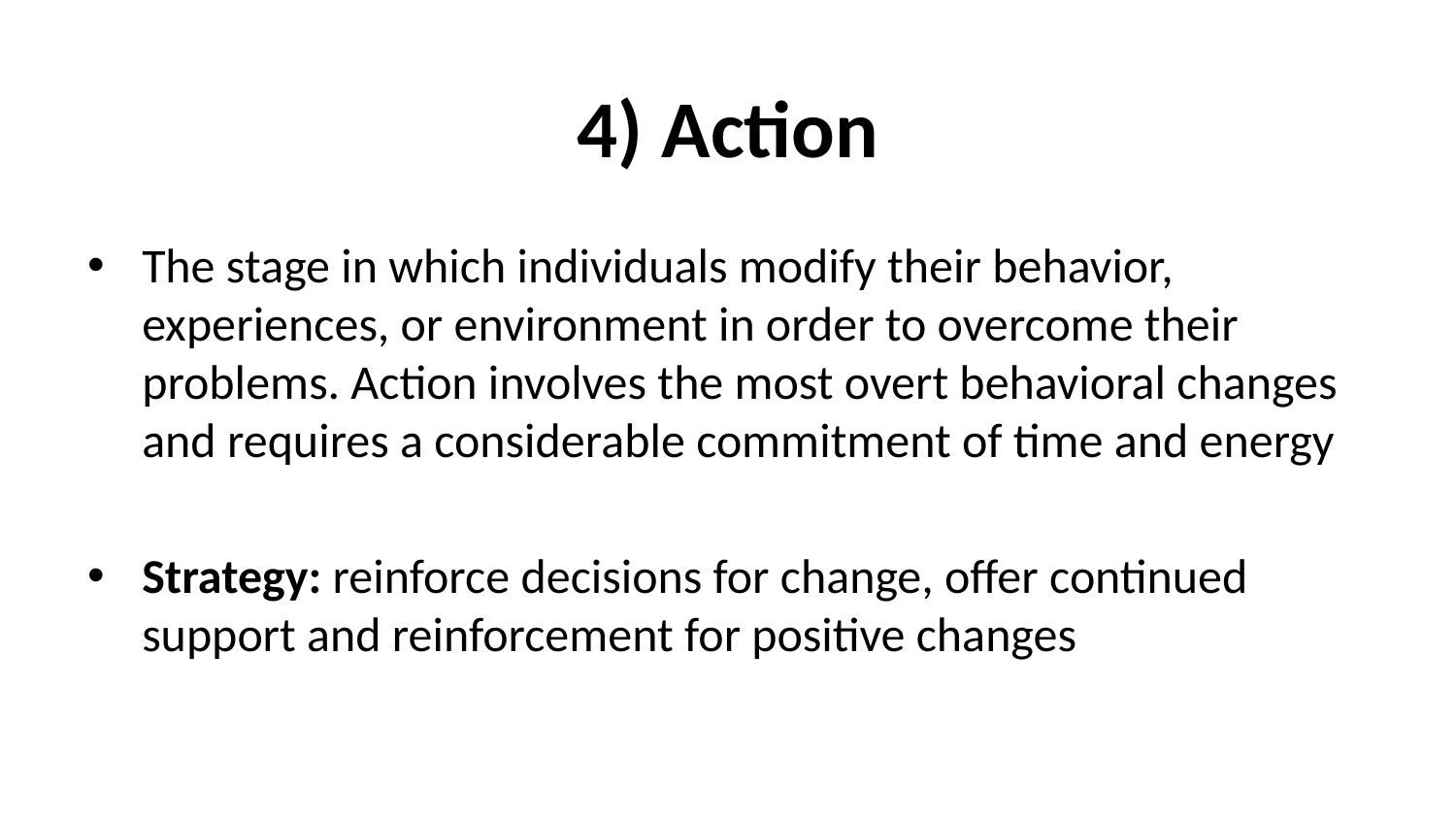

# 4) Action
The stage in which individuals modify their behavior, experiences, or environment in order to overcome their problems. Action involves the most overt behavioral changes and requires a considerable commitment of time and energy

Strategy: reinforce decisions for change, offer continued support and reinforcement for positive changes